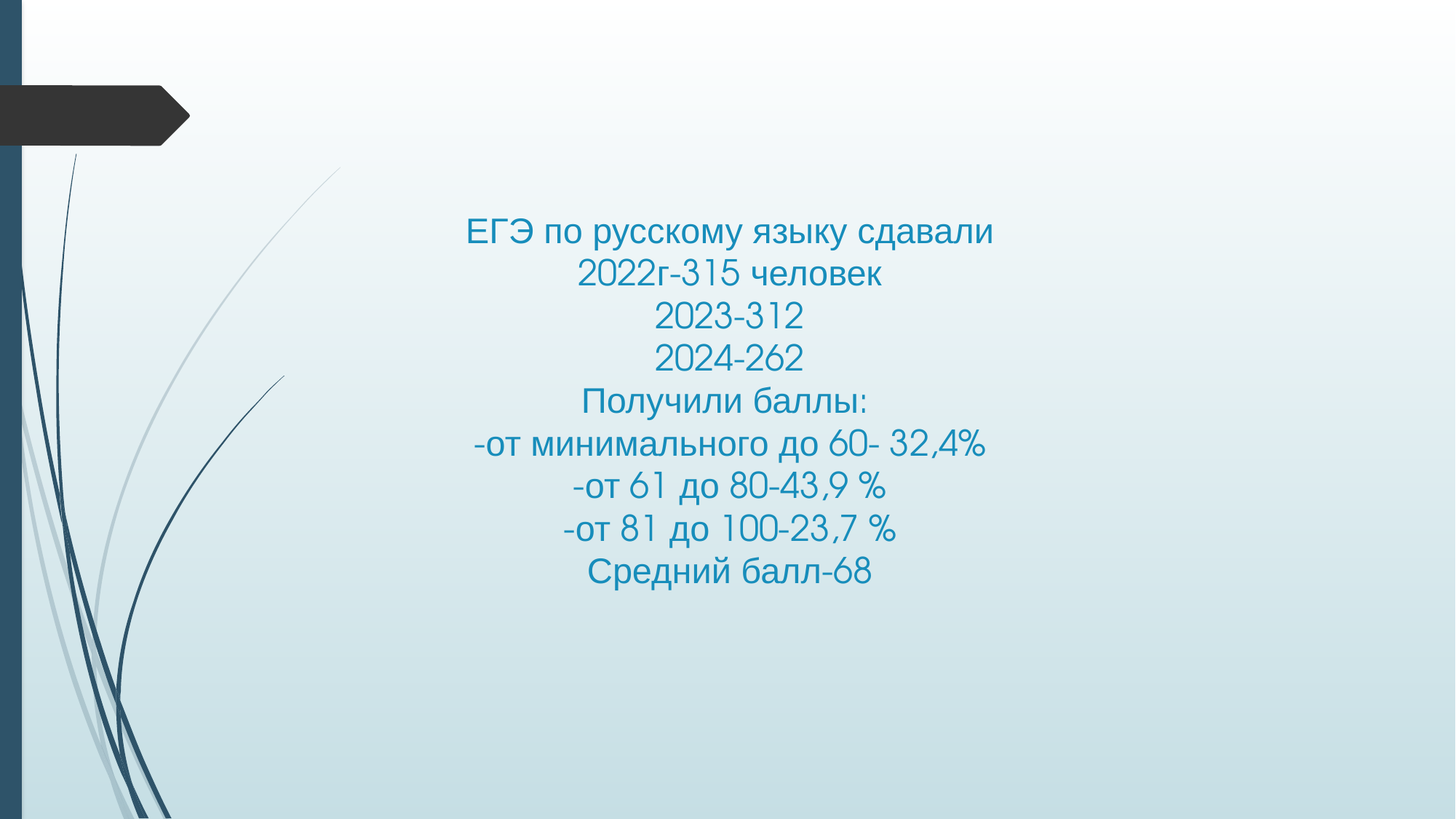

# ЕГЭ по русскому языку сдавали 2022г-315 человек 2023-312 2024-262 Получили баллы: -от минимального до 60- 32,4% -от 61 до 80-43,9 % -от 81 до 100-23,7 % Средний балл-68